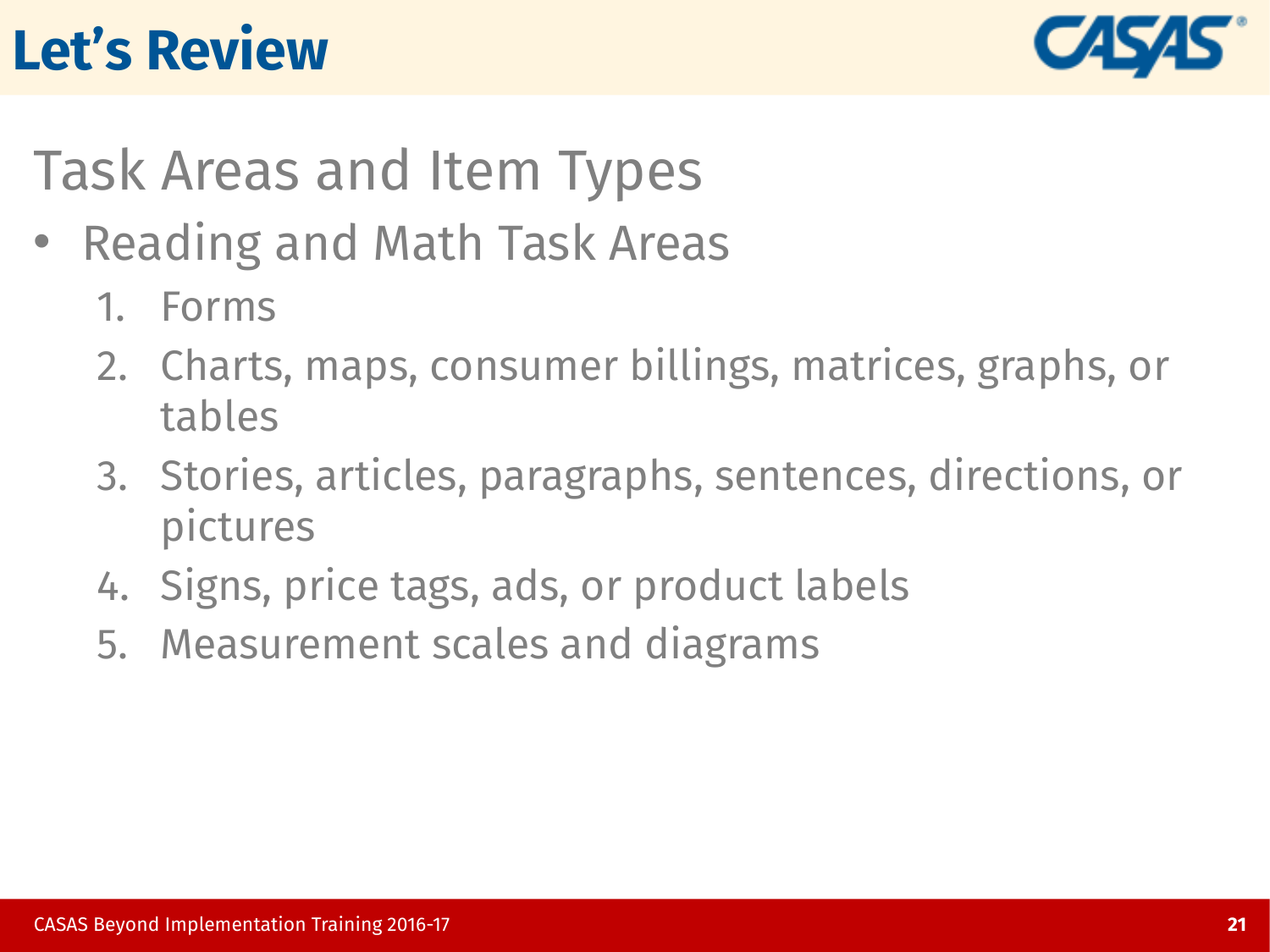

# Let’s Review
Task Areas and Item Types
Reading and Math Task Areas
Forms
Charts, maps, consumer billings, matrices, graphs, or tables
Stories, articles, paragraphs, sentences, directions, or pictures
Signs, price tags, ads, or product labels
Measurement scales and diagrams
CASAS Beyond Implementation Training 2016-17
21